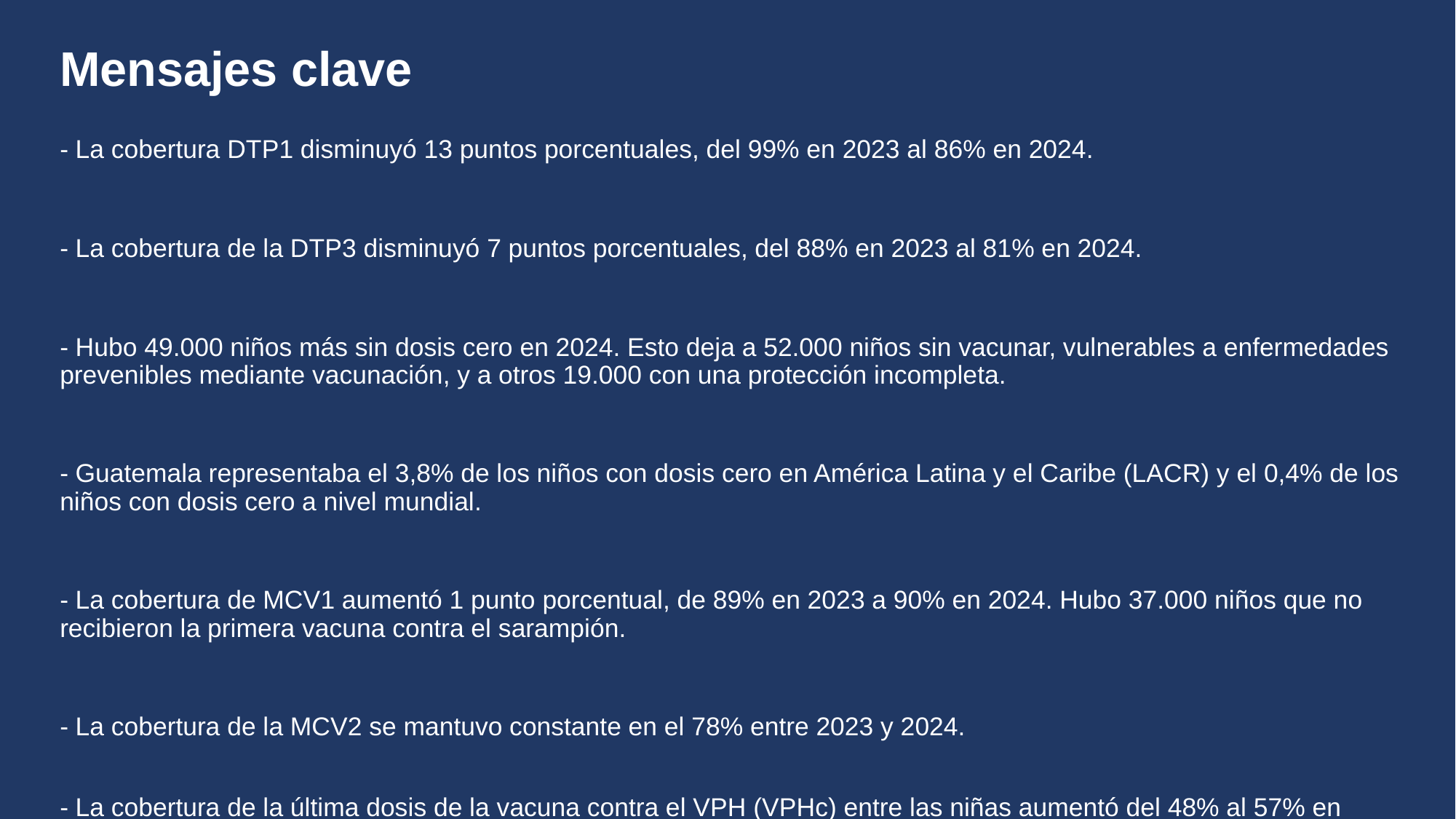

# Mensajes clave
- La cobertura DTP1 disminuyó 13 puntos porcentuales, del 99% en 2023 al 86% en 2024.

- La cobertura de la DTP3 disminuyó 7 puntos porcentuales, del 88% en 2023 al 81% en 2024.

- Hubo 49.000 niños más sin dosis cero en 2024. Esto deja a 52.000 niños sin vacunar, vulnerables a enfermedades prevenibles mediante vacunación, y a otros 19.000 con una protección incompleta.

- Guatemala representaba el 3,8% de los niños con dosis cero en América Latina y el Caribe (LACR) y el 0,4% de los niños con dosis cero a nivel mundial.

- La cobertura de MCV1 aumentó 1 punto porcentual, de 89% en 2023 a 90% en 2024. Hubo 37.000 niños que no recibieron la primera vacuna contra el sarampión.

- La cobertura de la MCV2 se mantuvo constante en el 78% entre 2023 y 2024.

- La cobertura de la última dosis de la vacuna contra el VPH (VPHc) entre las niñas aumentó del 48% al 57% en 2024 debido a la mejora de los resultados del programa.